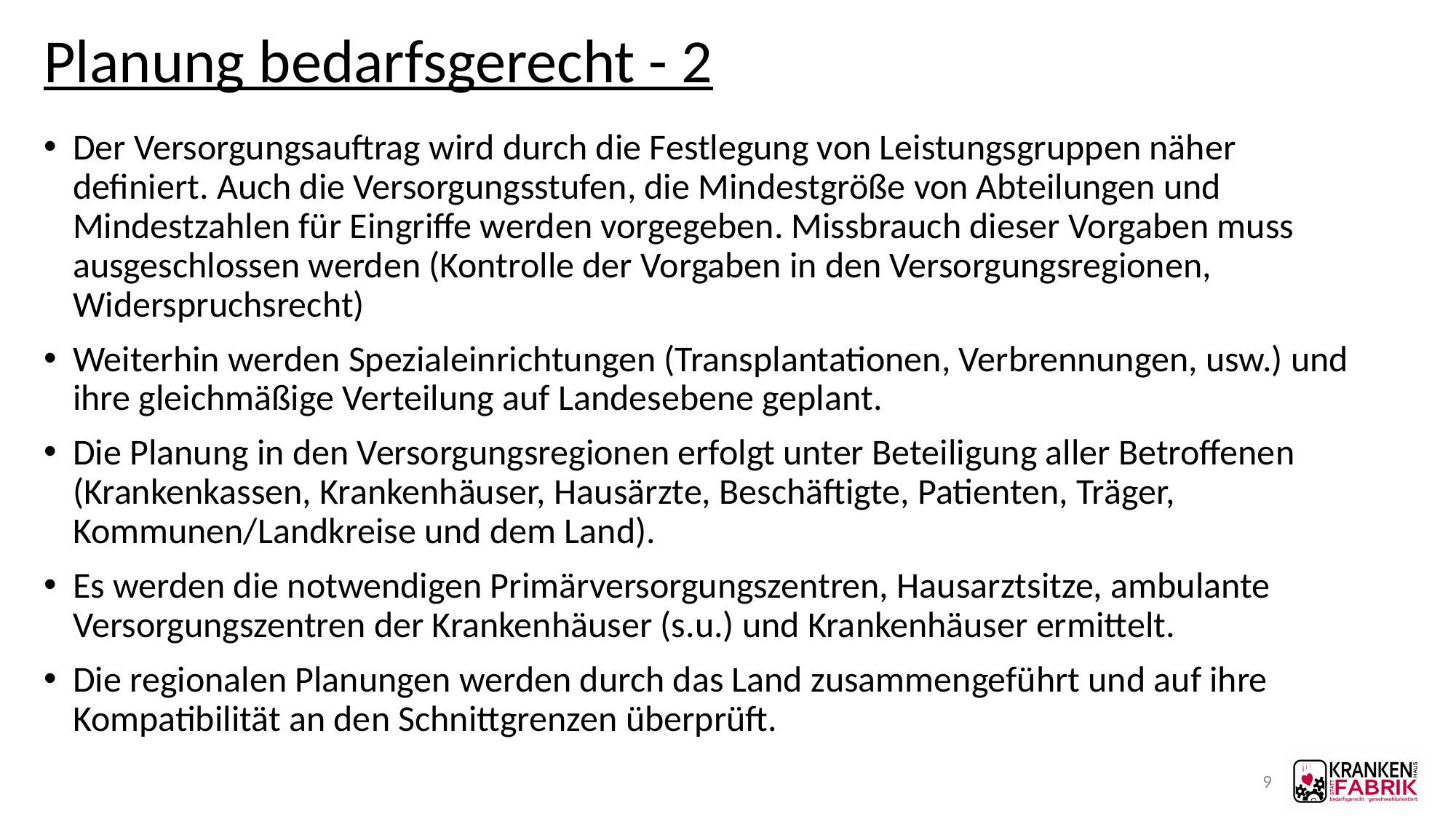

# Planung bedarfsgerecht - 2
Der Versorgungsauftrag wird durch die Festlegung von Leistungsgruppen näher definiert. Auch die Versorgungsstufen, die Mindestgröße von Abteilungen und Mindestzahlen für Eingriffe werden vorgegeben. Missbrauch dieser Vorgaben muss ausgeschlossen werden (Kontrolle der Vorgaben in den Versorgungsregionen, Widerspruchsrecht)
Weiterhin werden Spezialeinrichtungen (Transplantationen, Verbrennungen, usw.) und ihre gleichmäßige Verteilung auf Landesebene geplant.
Die Planung in den Versorgungsregionen erfolgt unter Beteiligung aller Betroffenen (Krankenkassen, Krankenhäuser, Hausärzte, Beschäftigte, Patienten, Träger, Kommunen/Landkreise und dem Land).
Es werden die notwendigen Primärversorgungszentren, Hausarztsitze, ambulante Versorgungszentren der Krankenhäuser (s.u.) und Krankenhäuser ermittelt.
Die regionalen Planungen werden durch das Land zusammengeführt und auf ihre Kompatibilität an den Schnittgrenzen überprüft.
9